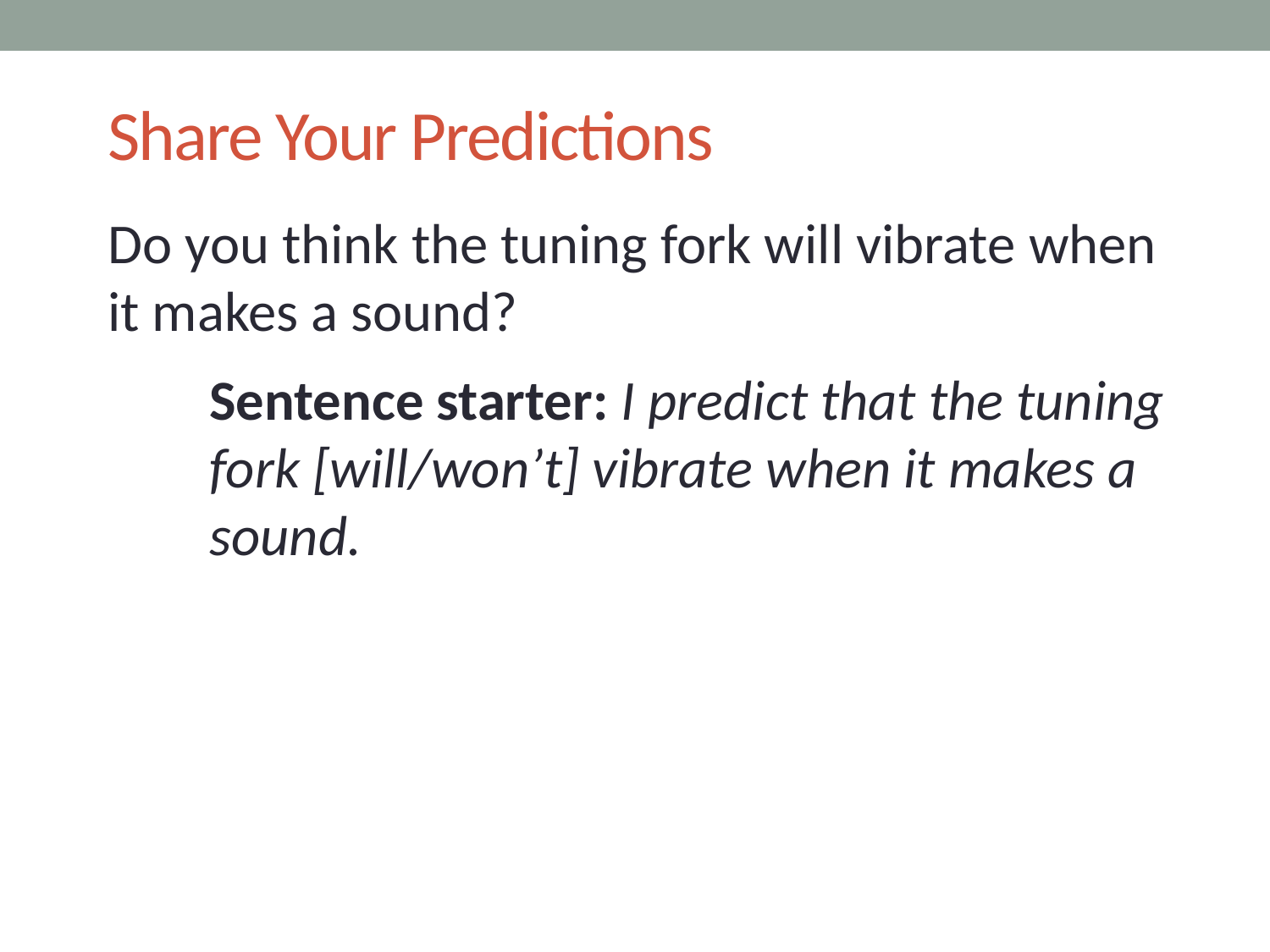

# Share Your Predictions
Do you think the tuning fork will vibrate when it makes a sound?
Sentence starter: I predict that the tuning fork [will/won’t] vibrate when it makes a sound.